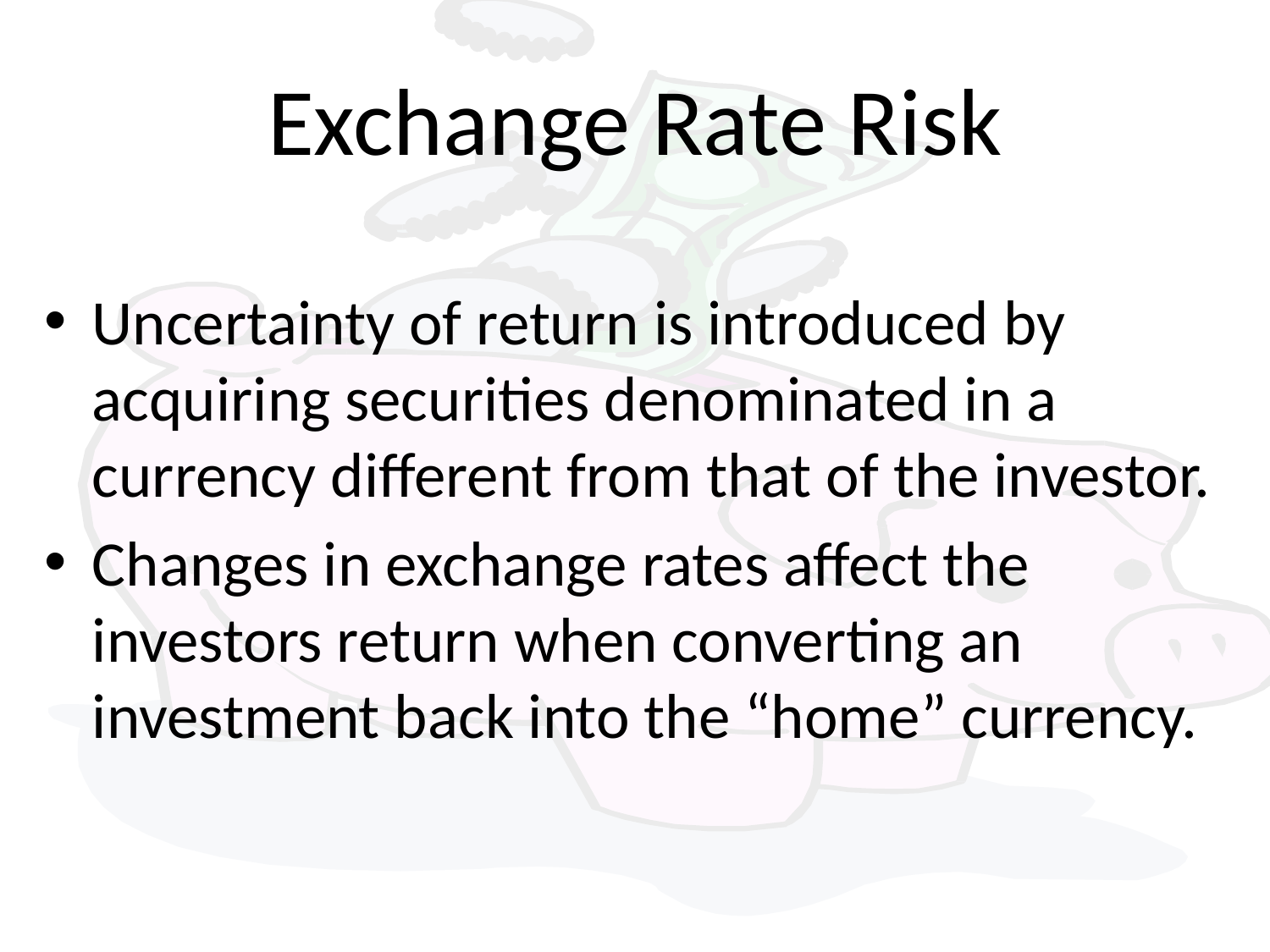

# Exchange Rate Risk
Uncertainty of return is introduced by acquiring securities denominated in a currency different from that of the investor.
Changes in exchange rates affect the investors return when converting an investment back into the “home” currency.